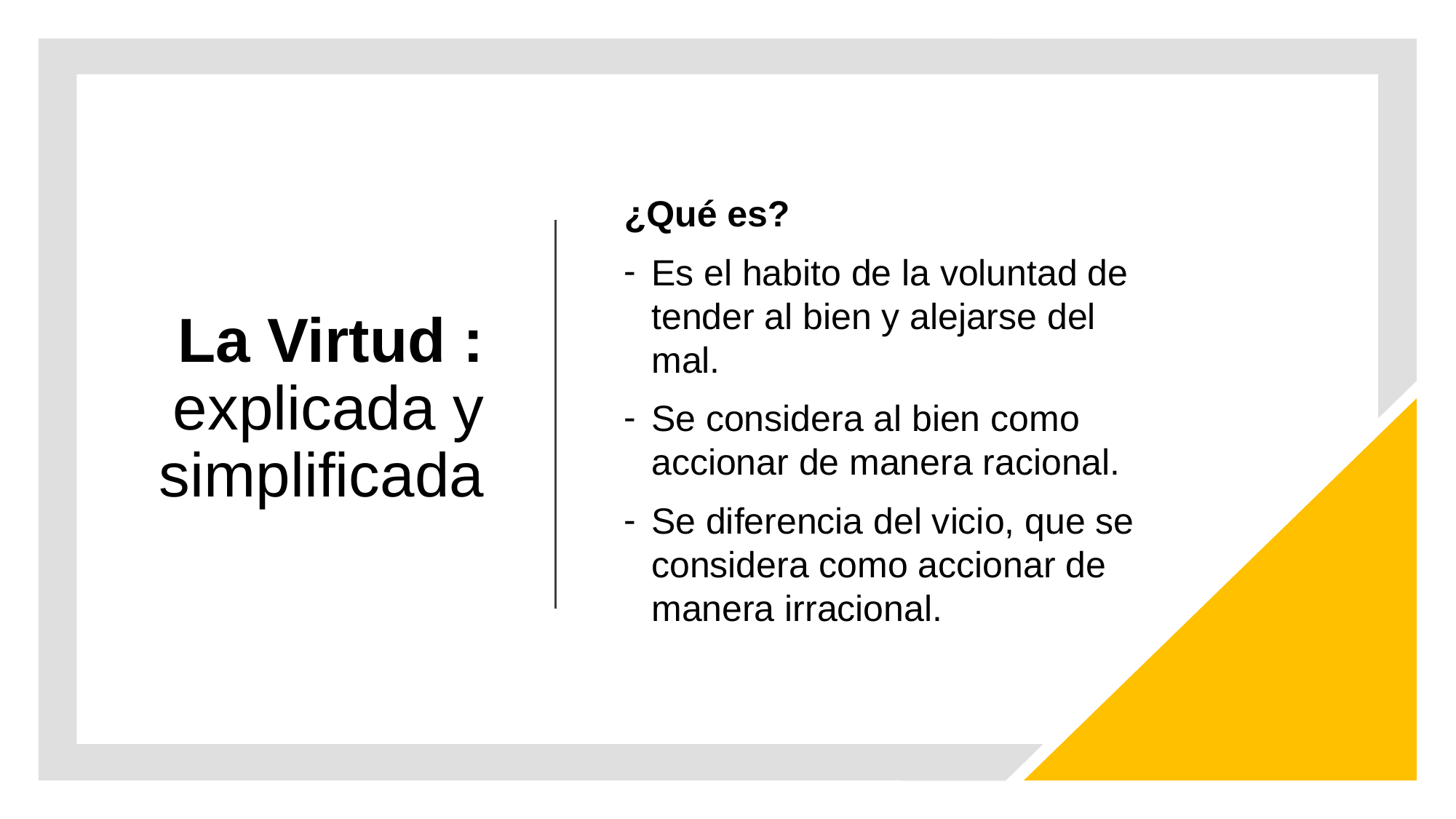

# La Virtud : explicada y simplificada
¿Qué es?
Es el habito de la voluntad de tender al bien y alejarse del mal.
Se considera al bien como accionar de manera racional.
Se diferencia del vicio, que se considera como accionar de manera irracional.